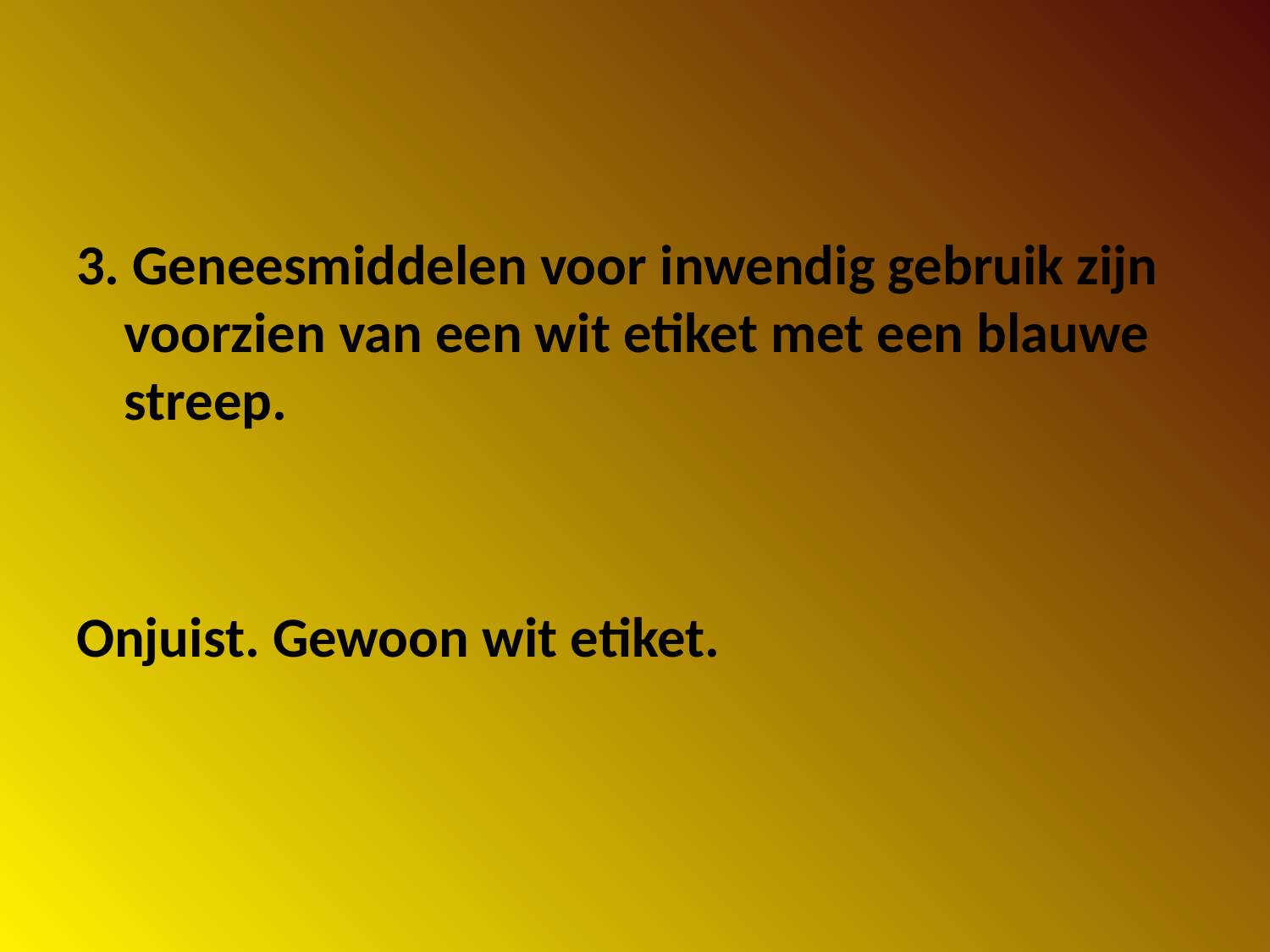

#
3. Geneesmiddelen voor inwendig gebruik zijn voorzien van een wit etiket met een blauwe streep.

Onjuist. Gewoon wit etiket.